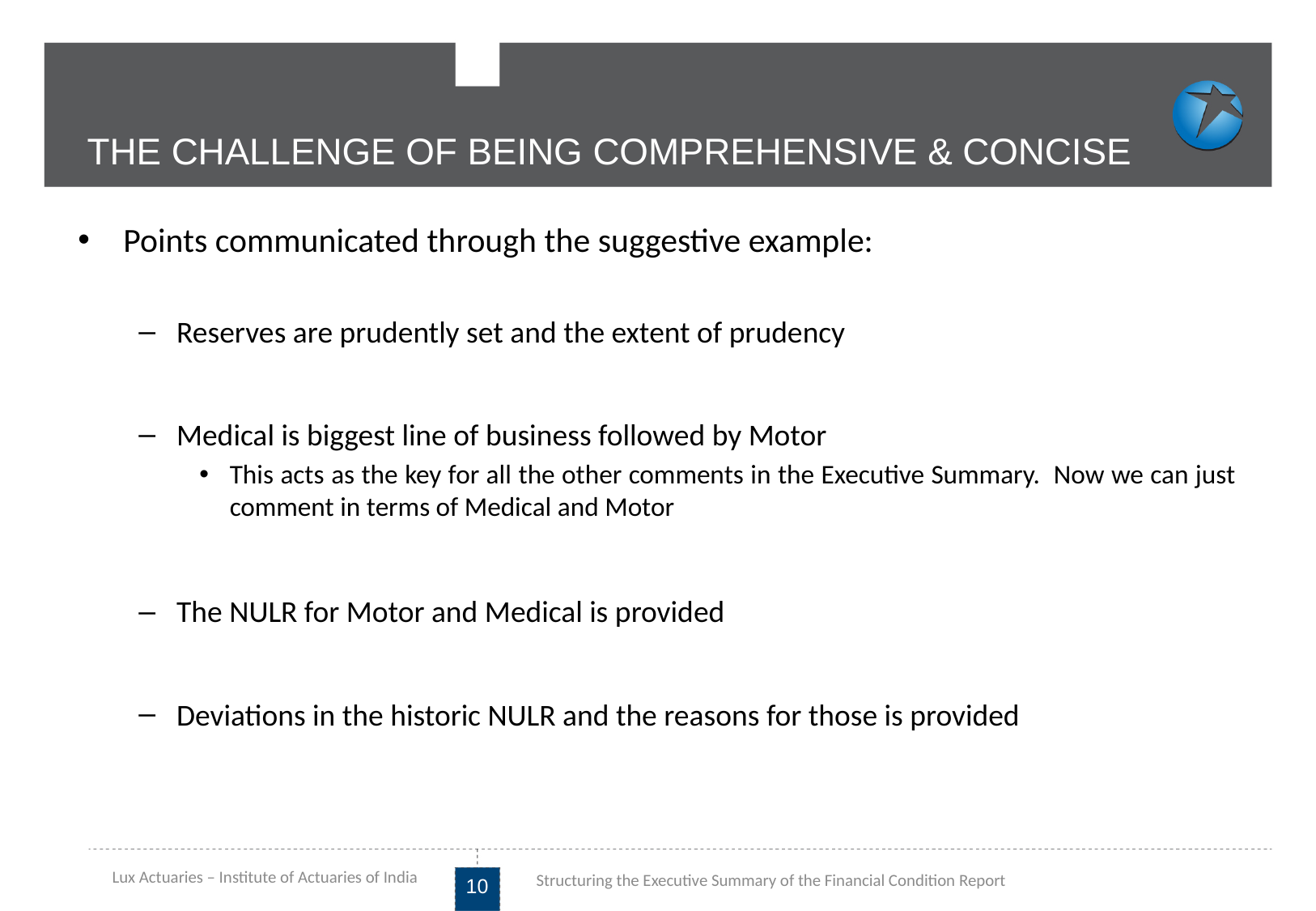

THE CHALLENGE OF BEING COMPREHENSIVE & CONCISE
Points communicated through the suggestive example:

Reserves are prudently set and the extent of prudency

Medical is biggest line of business followed by Motor
This acts as the key for all the other comments in the Executive Summary.  Now we can just comment in terms of Medical and Motor

The NULR for Motor and Medical is provided

Deviations in the historic NULR and the reasons for those is provided

Lux Actuaries – Institute of Actuaries of India
Structuring the Executive Summary of the Financial Condition Report
10